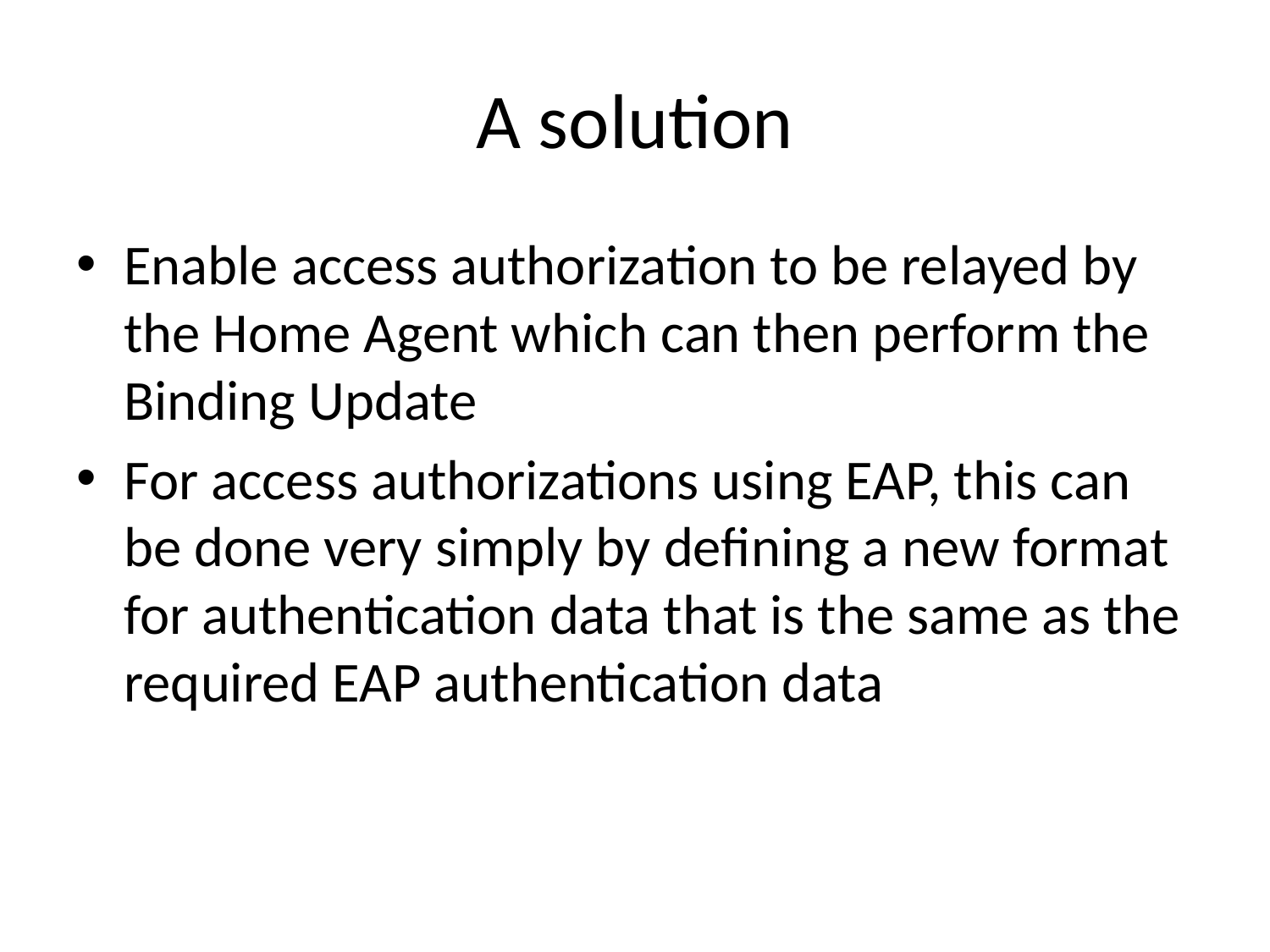

# A solution
Enable access authorization to be relayed by the Home Agent which can then perform the Binding Update
For access authorizations using EAP, this can be done very simply by defining a new format for authentication data that is the same as the required EAP authentication data